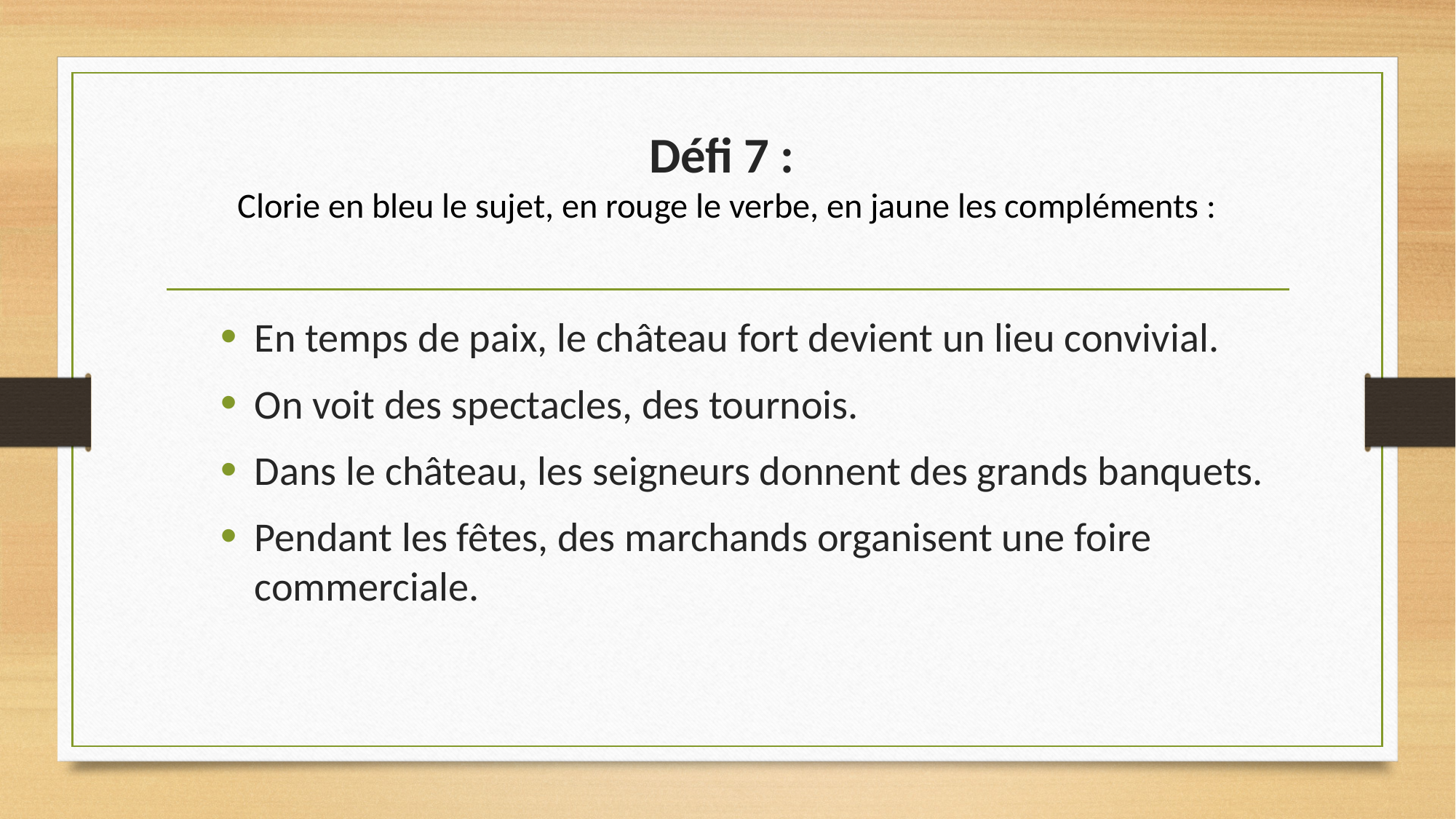

# Défi 7 : Clorie en bleu le sujet, en rouge le verbe, en jaune les compléments :
En temps de paix, le château fort devient un lieu convivial.
On voit des spectacles, des tournois.
Dans le château, les seigneurs donnent des grands banquets.
Pendant les fêtes, des marchands organisent une foire commerciale.